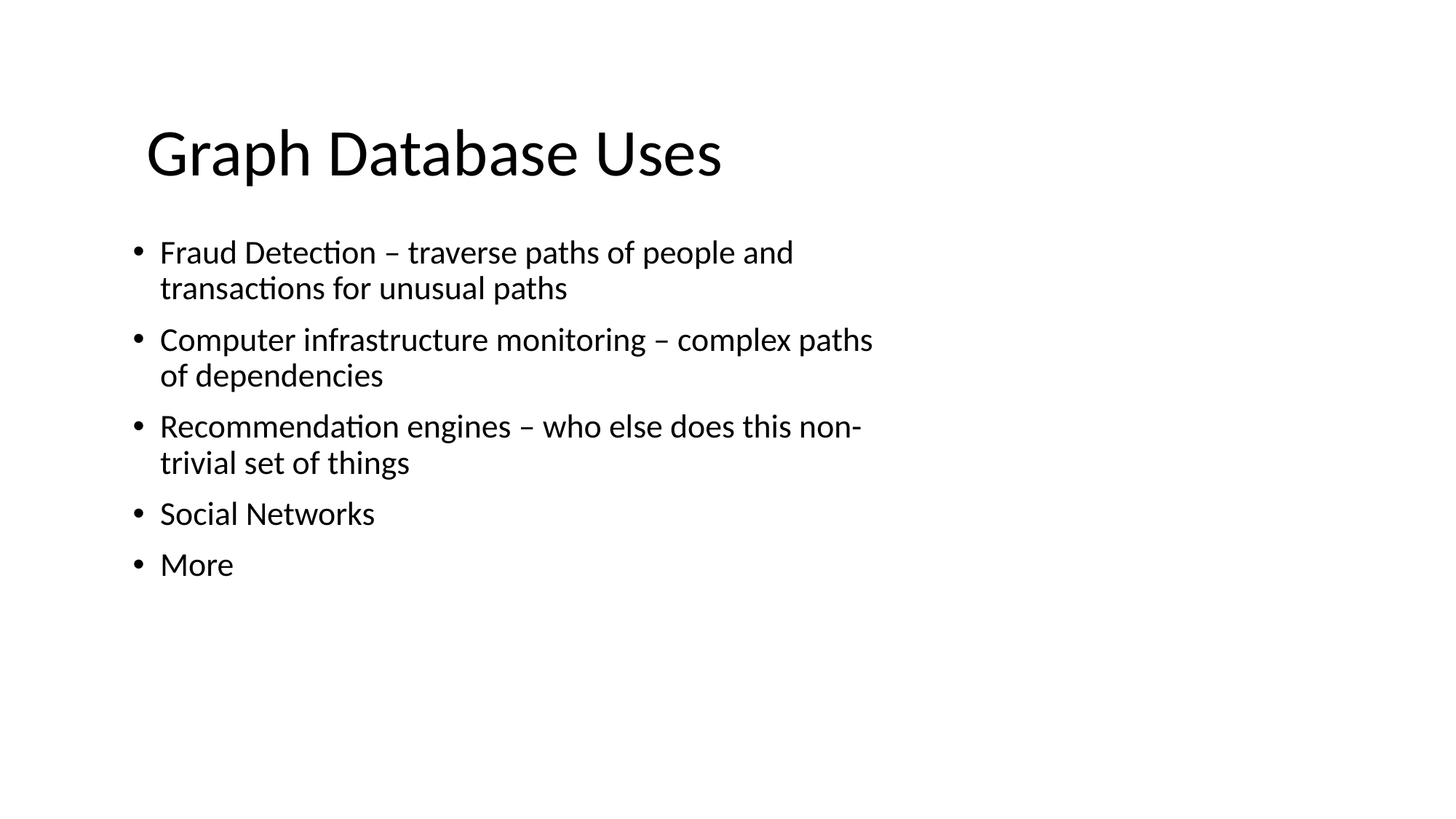

# Graph Database Uses
Fraud Detection – traverse paths of people and transactions for unusual paths
Computer infrastructure monitoring – complex paths of dependencies
Recommendation engines – who else does this non-trivial set of things
Social Networks
More